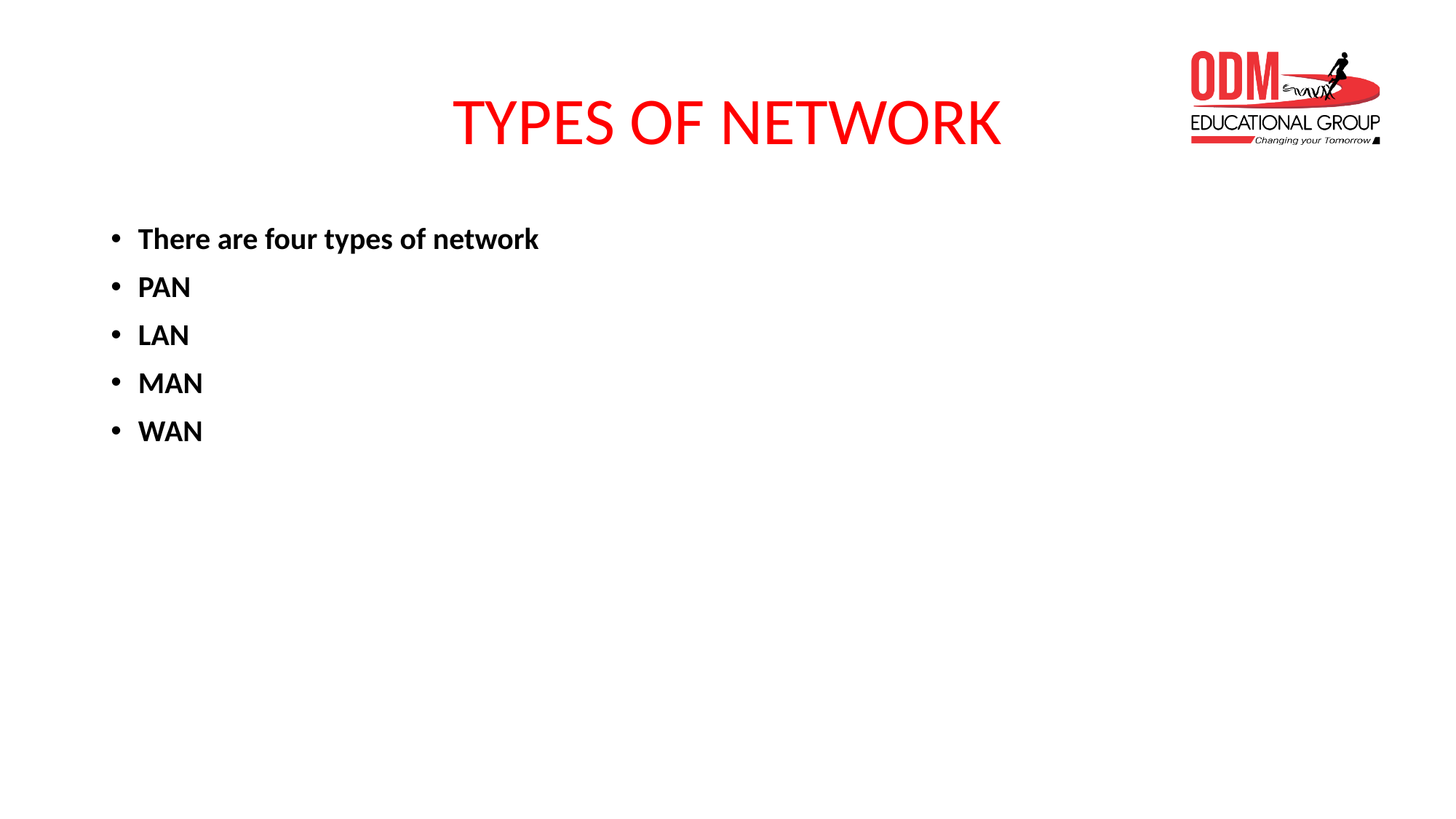

# TYPES OF NETWORK

There are four types of network
PAN
LAN
MAN
WAN